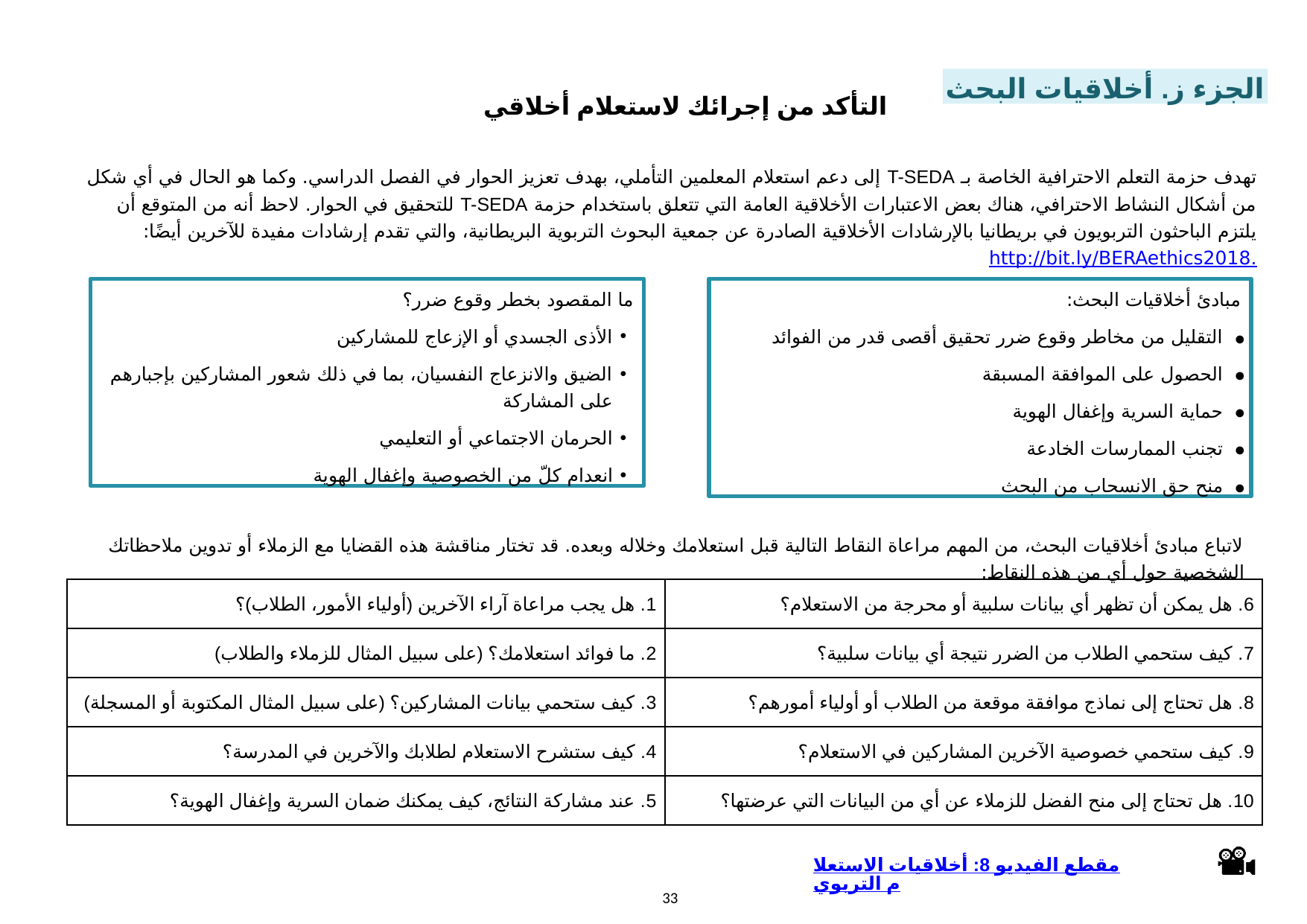

الجزء ز. أخلاقيات البحث
التأكد من إجرائك لاستعلام أخلاقي
تهدف حزمة التعلم الاحترافية الخاصة بـ T-SEDA إلى دعم استعلام المعلمين التأملي، بهدف تعزيز الحوار في الفصل الدراسي. وكما هو الحال في أي شكل من أشكال النشاط الاحترافي، هناك بعض الاعتبارات الأخلاقية العامة التي تتعلق باستخدام حزمة T-SEDA للتحقيق في الحوار. لاحظ أنه من المتوقع أن يلتزم الباحثون التربويون في بريطانيا بالإرشادات الأخلاقية الصادرة عن جمعية البحوث التربوية البريطانية، والتي تقدم إرشادات مفيدة للآخرين أيضًا: http://bit.ly/BERAethics2018.
ما المقصود بخطر وقوع ضرر؟
الأذى الجسدي أو الإزعاج للمشاركين
الضيق والانزعاج النفسيان، بما في ذلك شعور المشاركين بإجبارهم على المشاركة
الحرمان الاجتماعي أو التعليمي
انعدام كلّ من الخصوصية وإغفال الهوية
مبادئ أخلاقيات البحث:
التقليل من مخاطر وقوع ضرر تحقيق أقصى قدر من الفوائد
الحصول على الموافقة المسبقة
حماية السرية وإغفال الهوية
تجنب الممارسات الخادعة
منح حق الانسحاب من البحث
لاتباع مبادئ أخلاقيات البحث، من المهم مراعاة النقاط التالية قبل استعلامك وخلاله وبعده. قد تختار مناقشة هذه القضايا مع الزملاء أو تدوين ملاحظاتك الشخصية حول أي من هذه النقاط:
| 1. هل يجب مراعاة آراء الآخرين (أولياء الأمور، الطلاب)؟ | 6. هل يمكن أن تظهر أي بيانات سلبية أو محرجة من الاستعلام؟ |
| --- | --- |
| 2. ما فوائد استعلامك؟ (على سبيل المثال للزملاء والطلاب) | 7. كيف ستحمي الطلاب من الضرر نتيجة أي بيانات سلبية؟ |
| 3. كيف ستحمي بيانات المشاركين؟ (على سبيل المثال المكتوبة أو المسجلة) | 8. هل تحتاج إلى نماذج موافقة موقعة من الطلاب أو أولياء أمورهم؟ |
| 4. كيف ستشرح الاستعلام لطلابك والآخرين في المدرسة؟ | 9. كيف ستحمي خصوصية الآخرين المشاركين في الاستعلام؟ |
| 5. عند مشاركة النتائج، كيف يمكنك ضمان السرية وإغفال الهوية؟ | 10. هل تحتاج إلى منح الفضل للزملاء عن أي من البيانات التي عرضتها؟ |

مقطع الفيديو 8: أخلاقيات الاستعلام التربوي
33